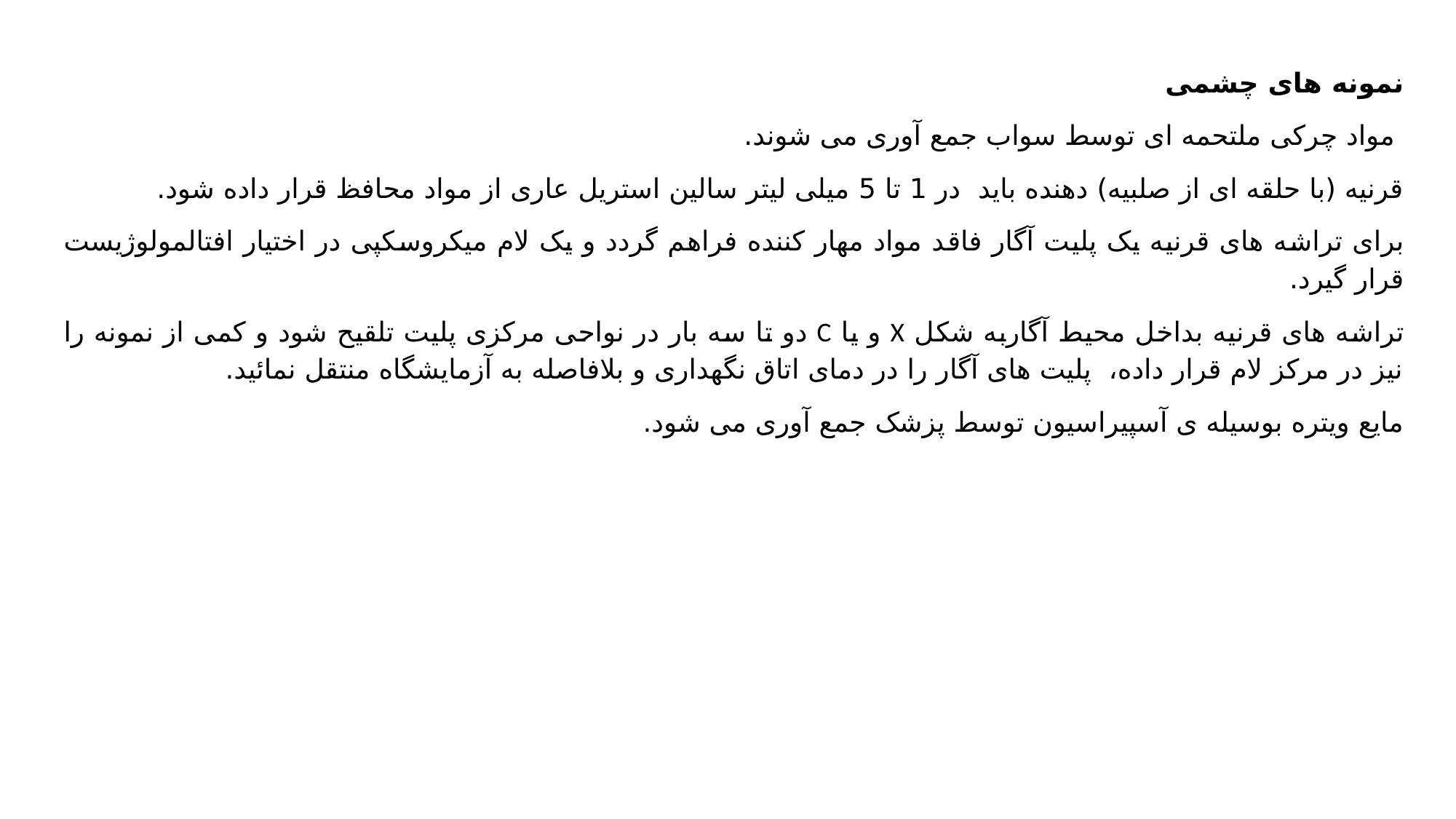

نمونه های چشمی
 مواد چرکی ملتحمه ای توسط سواب جمع آوری می شوند.
قرنیه (با حلقه ای از صلبیه) دهنده باید  در 1 تا 5 میلی لیتر سالین استریل عاری از مواد محافظ قرار داده شود.
برای تراشه های قرنیه یک پلیت آگار فاقد مواد مهار کننده فراهم گردد و یک لام میکروسکپی در اختیار افتالمولوژیست قرار گیرد.
تراشه های قرنیه بداخل محیط آگاربه شکل X و یا C دو تا سه بار در نواحی مرکزی پلیت تلقیح شود و کمی از نمونه را نیز در مرکز لام قرار داده،  پلیت های آگار را در دمای اتاق نگهداری و بلافاصله به آزمایشگاه منتقل نمائید.
مایع ویتره بوسیله ی آسپیراسیون توسط پزشک جمع آوری می شود.